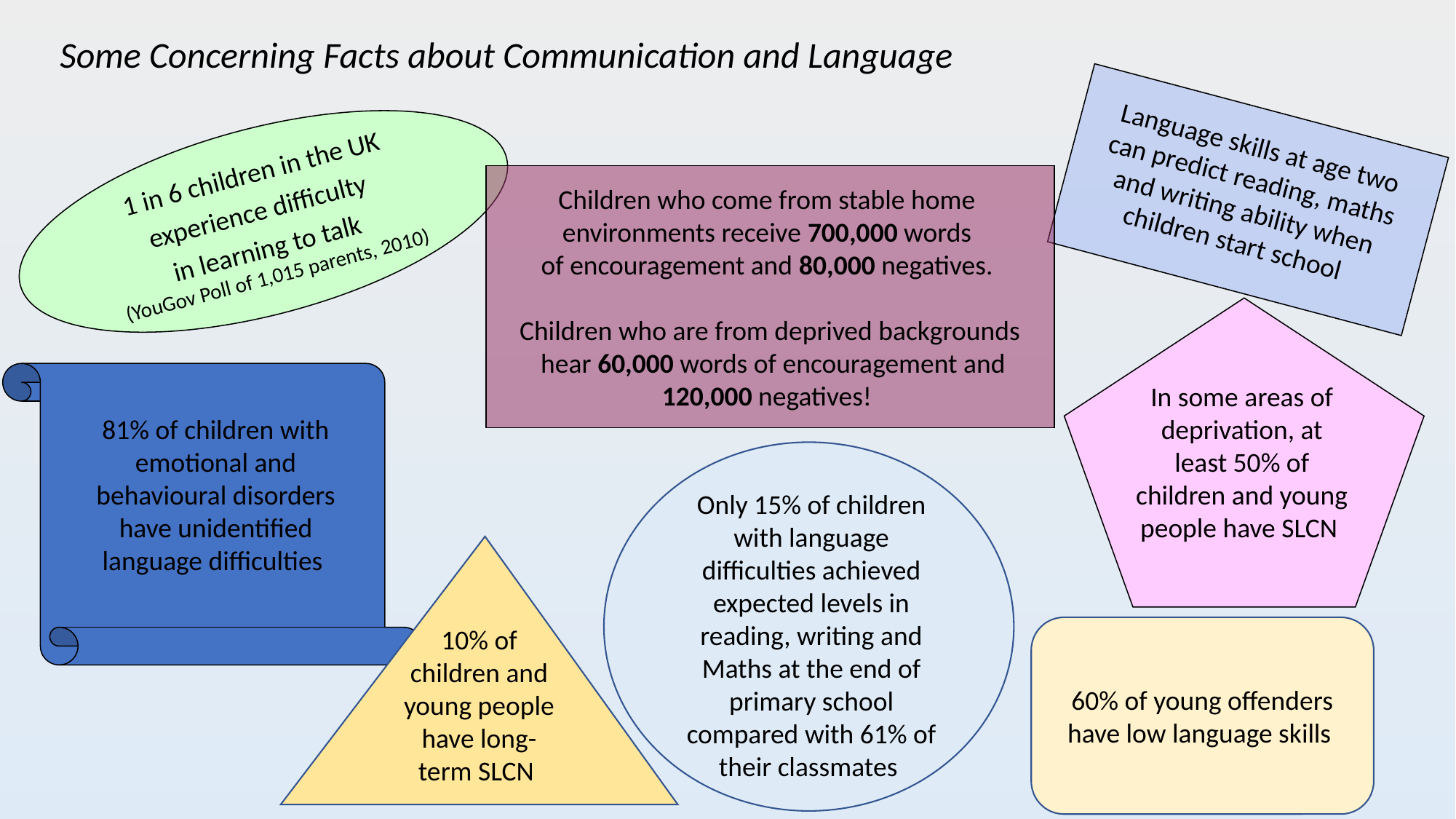

# Some Concerning Facts about Communication and Language

Language skills at age two can predict reading, maths and writing ability when children start school
1 in 6 children in the UK
experience difficulty
in learning to talk
(YouGov Poll of 1,015 parents, 2010)
Children who come from stable home
environments receive 700,000 words
of encouragement and 80,000 negatives.

Children who are from deprived backgrounds
 hear 60,000 words of encouragement and
120,000 negatives!

In some areas of deprivation, at least 50% of children and young people have SLCN
81% of children with emotional and behavioural disorders have unidentified language difficulties

Only 15% of children with language difficulties achieved expected levels in reading, writing and Maths at the end of primary school compared with 61% of their classmates

10% of children and young people have long-term SLCN
60% of young offenders have low language skills